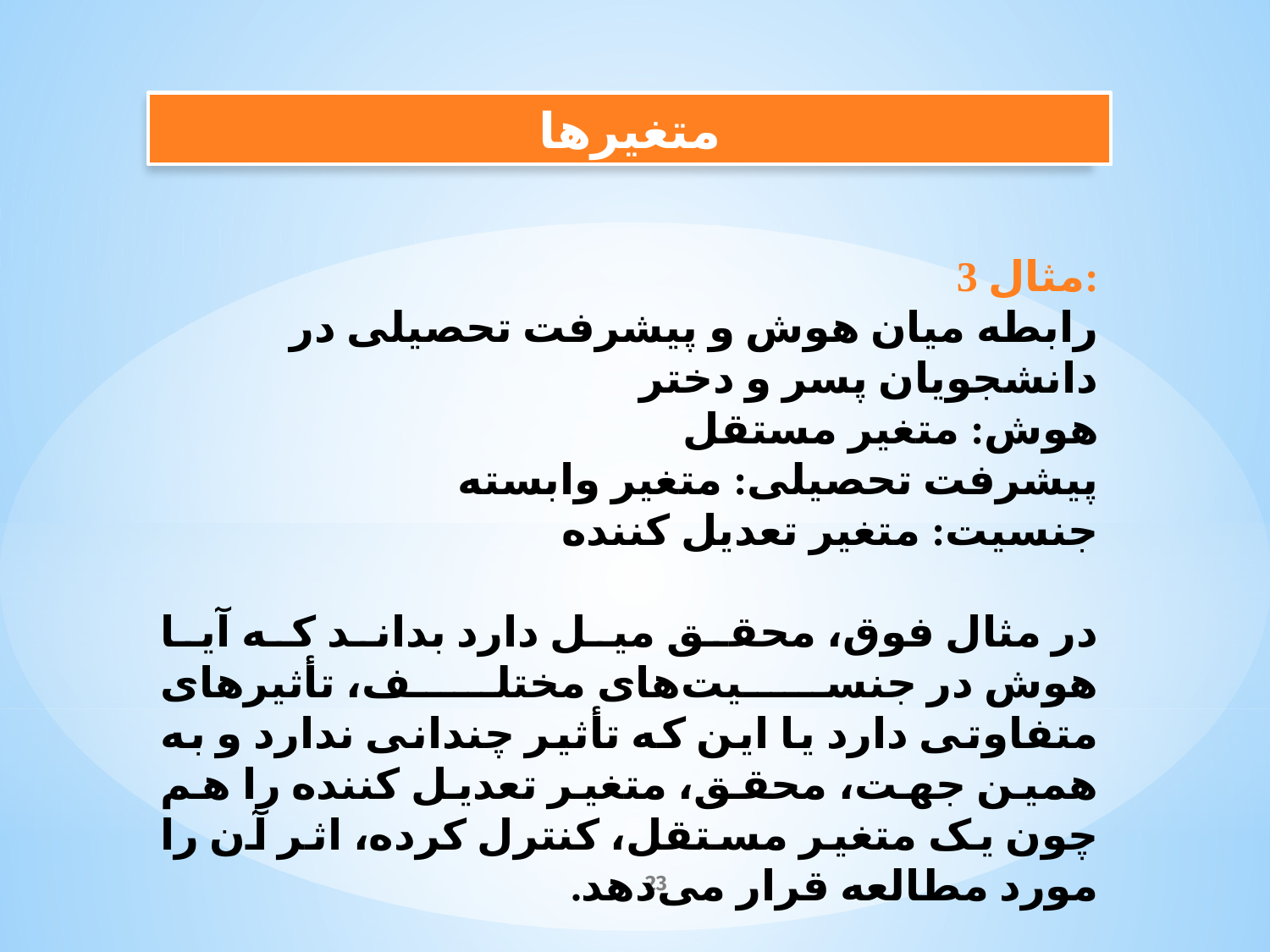

متغیرها
مثال 3:
رابطه میان هوش و پیشرفت تحصیلی در دانشجویان پسر و دختر
هوش: متغیر مستقل
پیشرفت تحصیلی: متغیر وابسته
جنسیت: متغیر تعدیل کننده
در مثال فوق، محقق میل دارد بداند كه آیا هوش در جنسیت‌های مختلف، تأثیرهای متفاوتی دارد یا این که تأثیر چندانی ندارد و به همین جهت، محقق، متغیر تعدیل کننده را هم چون یک متغیر مستقل، کنترل کرده، اثر آن را مورد مطالعه قرار می‌دهد.
23